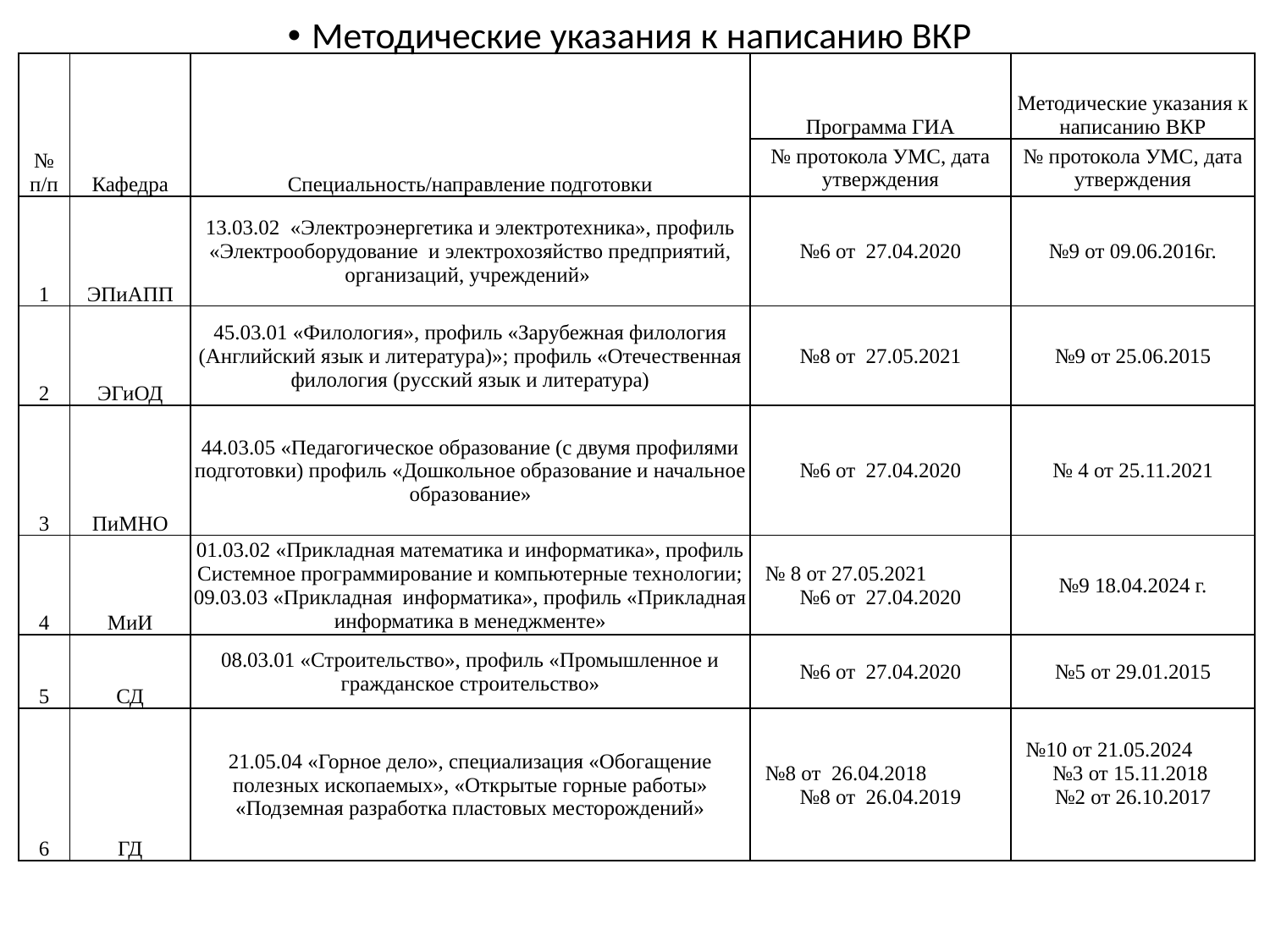

# Методические указания к написанию ВКР
| № п/п | Кафедра | Специальность/направление подготовки | Программа ГИА | Методические указания к написанию ВКР |
| --- | --- | --- | --- | --- |
|  |  |  | № протокола УМС, дата утверждения | № протокола УМС, дата утверждения |
| 1 | ЭПиАПП | 13.03.02 «Электроэнергетика и электротехника», профиль «Электрооборудование и электрохозяйство предприятий, организаций, учреждений» | №6 от 27.04.2020 | №9 от 09.06.2016г. |
| 2 | ЭГиОД | 45.03.01 «Филология», профиль «Зарубежная филология (Английский язык и литература)»; профиль «Отечественная филология (русский язык и литература) | №8 от 27.05.2021 | №9 от 25.06.2015 |
| 3 | ПиМНО | 44.03.05 «Педагогическое образование (с двумя профилями подготовки) профиль «Дошкольное образование и начальное образование» | №6 от 27.04.2020 | № 4 от 25.11.2021 |
| 4 | МиИ | 01.03.02 «Прикладная математика и информатика», профиль Системное программирование и компьютерные технологии; 09.03.03 «Прикладная информатика», профиль «Прикладная информатика в менеджменте» | № 8 от 27.05.2021 №6 от 27.04.2020 | №9 18.04.2024 г. |
| 5 | СД | 08.03.01 «Строительство», профиль «Промышленное и гражданское строительство» | №6 от 27.04.2020 | №5 от 29.01.2015 |
| 6 | ГД | 21.05.04 «Горное дело», специализация «Обогащение полезных ископаемых», «Открытые горные работы» «Подземная разработка пластовых месторождений» | №8 от 26.04.2018 №8 от 26.04.2019 | №10 от 21.05.2024 №3 от 15.11.2018  №2 от 26.10.2017 |